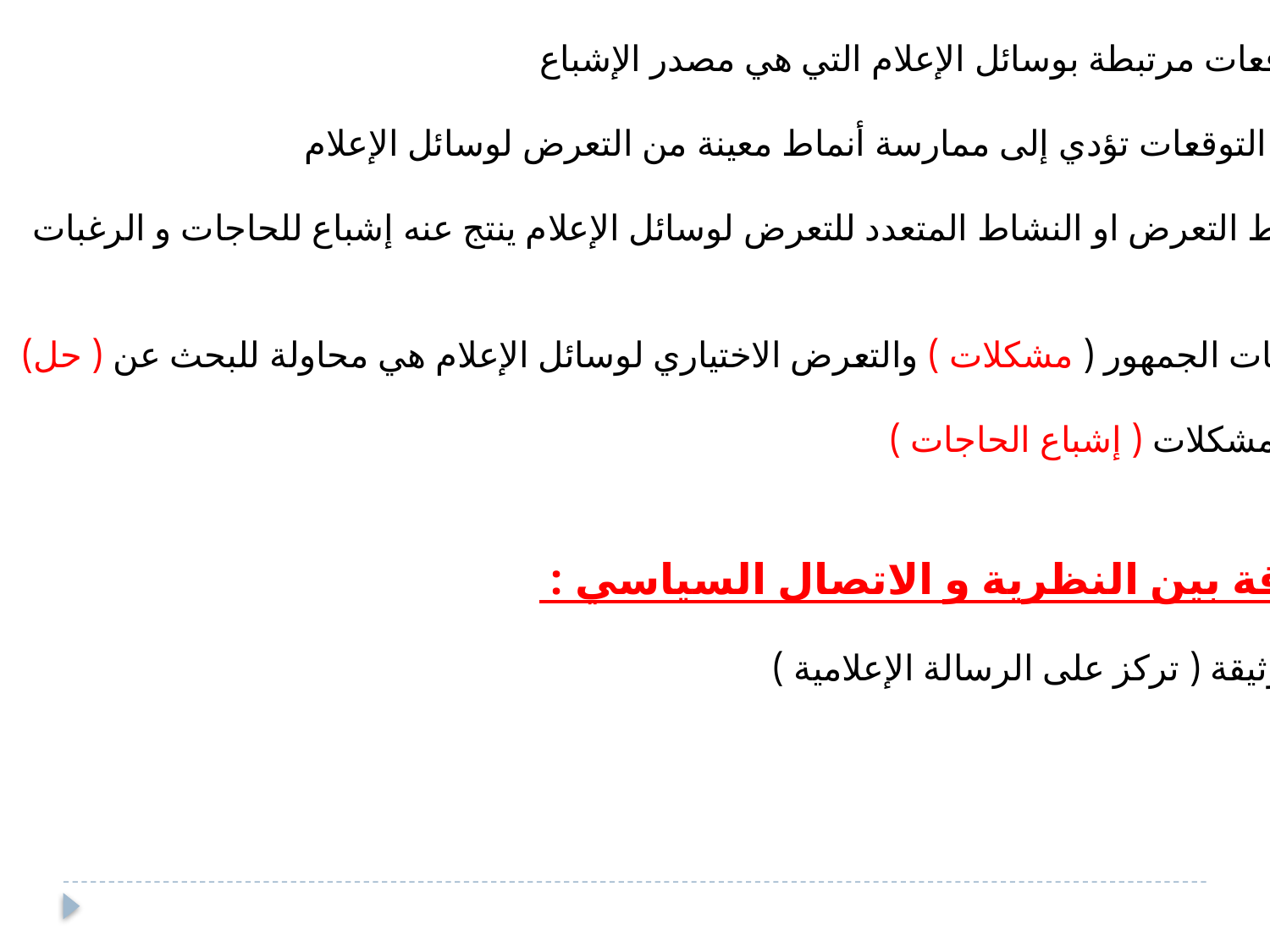

4- التوقعات مرتبطة بوسائل الإعلام التي هي مصدر الإشباع

5- هذه التوقعات تؤدي إلى ممارسة أنماط معينة من التعرض لوسائل الإعلام

6- أنماط التعرض او النشاط المتعدد للتعرض لوسائل الإعلام ينتج عنه إشباع للحاجات و الرغبات

ان حاجات الجمهور ( مشكلات ) والتعرض الاختياري لوسائل الإعلام هي محاولة للبحث عن ( حل)

لهذه المشكلات ( إشباع الحاجات )

العلاقة بين النظرية و الاتصال السياسي :

علاقة وثيقة ( تركز على الرسالة الإعلامية )